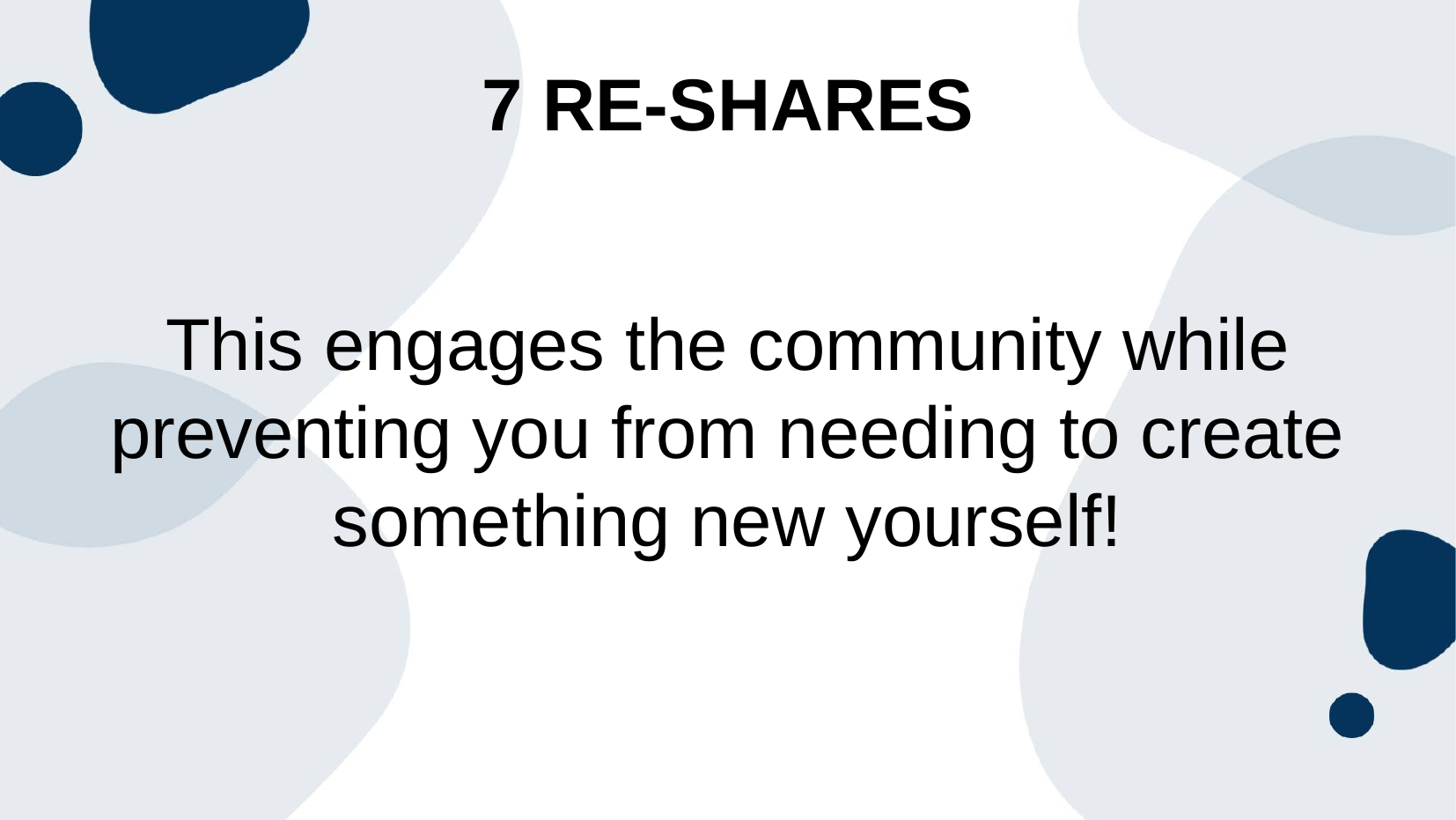

7 Re-shares
This engages the community while preventing you from needing to create something new yourself!